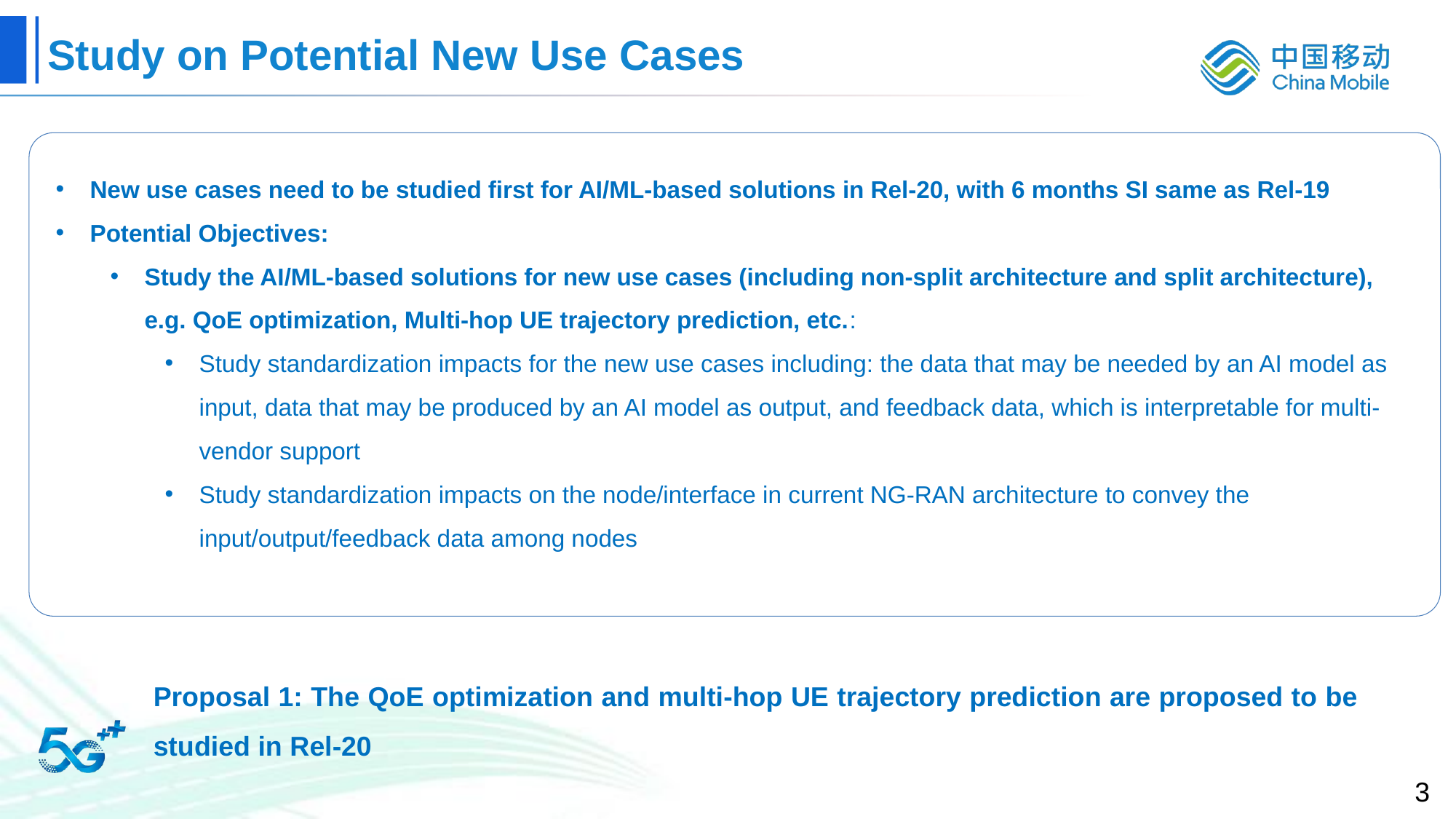

# Study on Potential New Use Cases

New use cases need to be studied first for AI/ML-based solutions in Rel-20, with 6 months SI same as Rel-19
Potential Objectives:
Study the AI/ML-based solutions for new use cases (including non-split architecture and split architecture), e.g. QoE optimization, Multi-hop UE trajectory prediction, etc.:
Study standardization impacts for the new use cases including: the data that may be needed by an AI model as input, data that may be produced by an AI model as output, and feedback data, which is interpretable for multi-vendor support
Study standardization impacts on the node/interface in current NG-RAN architecture to convey the input/output/feedback data among nodes
Proposal 1: The QoE optimization and multi-hop UE trajectory prediction are proposed to be studied in Rel-20